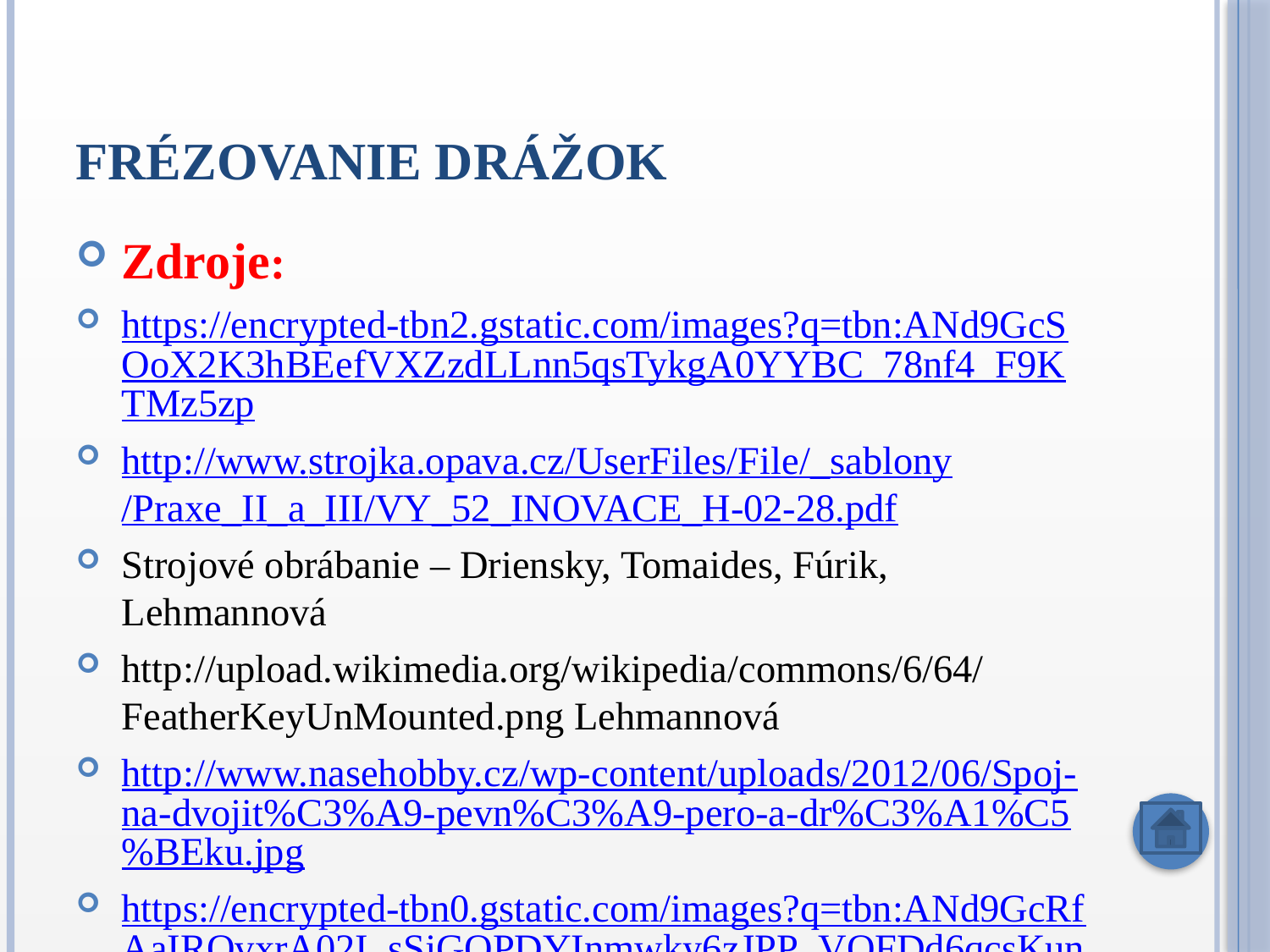

# Frézovanie drážok
Zdroje:
https://encrypted-tbn2.gstatic.com/images?q=tbn:ANd9GcSOoX2K3hBEefVXZzdLLnn5qsTykgA0YYBC_78nf4_F9KTMz5zp
http://www.strojka.opava.cz/UserFiles/File/_sablony/Praxe_II_a_III/VY_52_INOVACE_H-02-28.pdf
Strojové obrábanie – Driensky, Tomaides, Fúrik, Lehmannová
http://upload.wikimedia.org/wikipedia/commons/6/64/FeatherKeyUnMounted.png Lehmannová
http://www.nasehobby.cz/wp-content/uploads/2012/06/Spoj-na-dvojit%C3%A9-pevn%C3%A9-pero-a-dr%C3%A1%C5%BEku.jpg
https://encrypted-tbn0.gstatic.com/images?q=tbn:ANd9GcRfAaIROvxrA02I_sSjGOPDYInmwky6zJPP_VQFDd6qcsKunsq4
http://www.i-frezy.cz/fotky4595/fotos/_vyrn_100220418.jpg
http://www.veselakovarna.cz/files/200/podkovarske_kladivo_na_kovani_koni.jpg